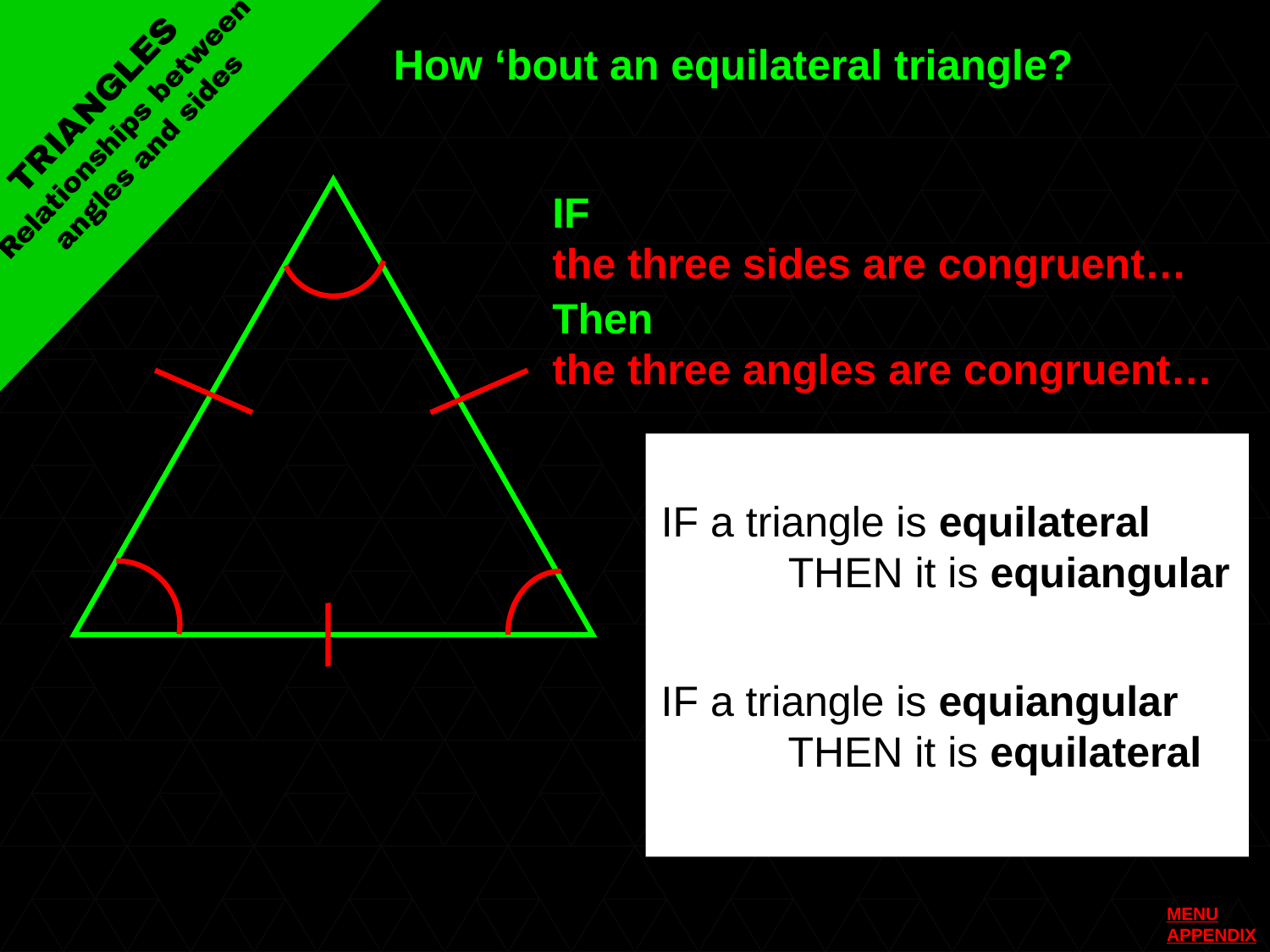

How ‘bout an equilateral triangle?
TRIANGLES
Relationships between angles and sides

IF
the three sides are congruent…

Then
the three angles are congruent…

IF a triangle is equilateral
	THEN it is equiangular

IF a triangle is equiangular
	THEN it is equilateral
MENU
APPENDIX